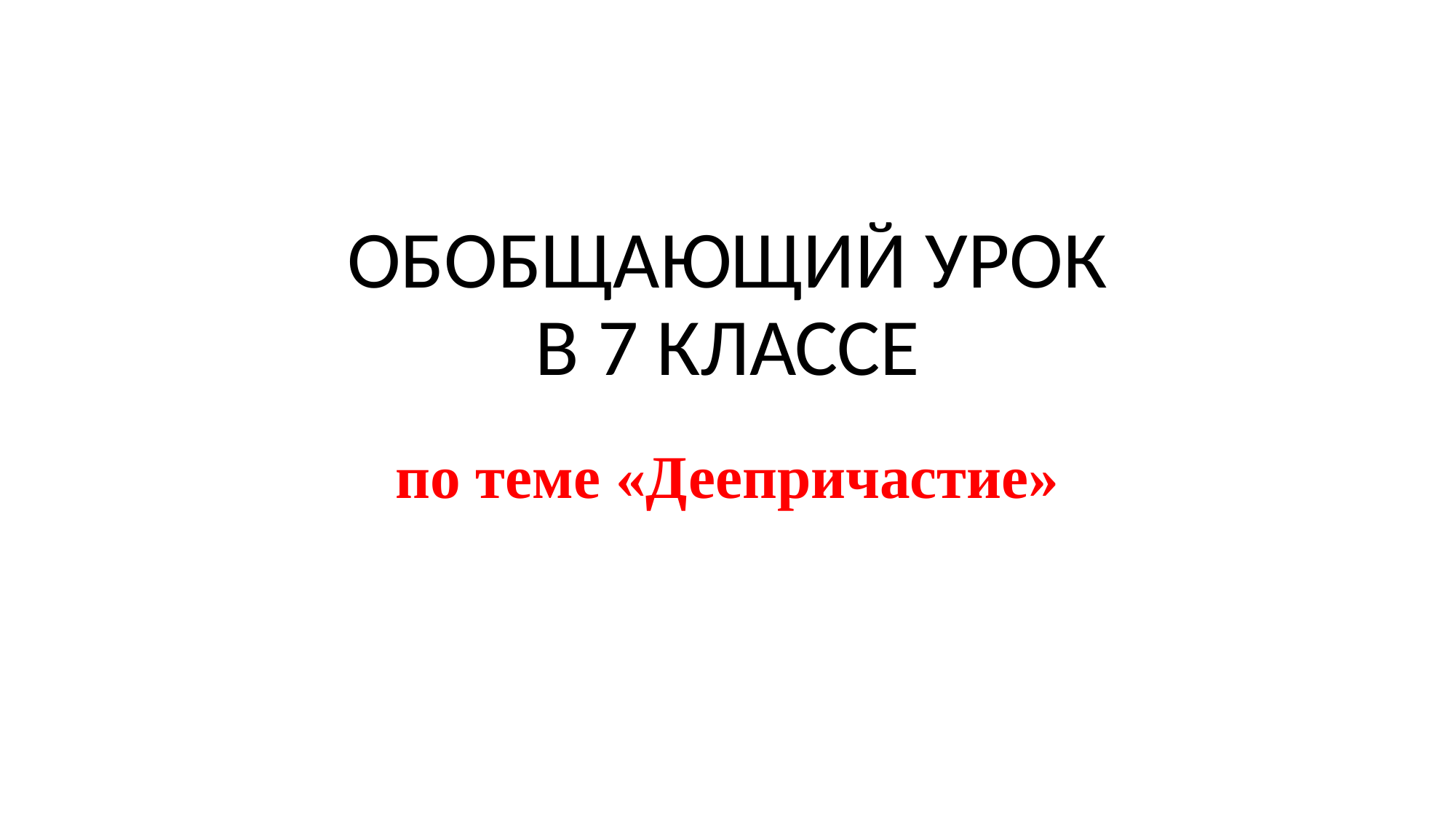

# ОБОБЩАЮЩИЙ УРОК В 7 КЛАССЕ
по теме «Деепричастие»